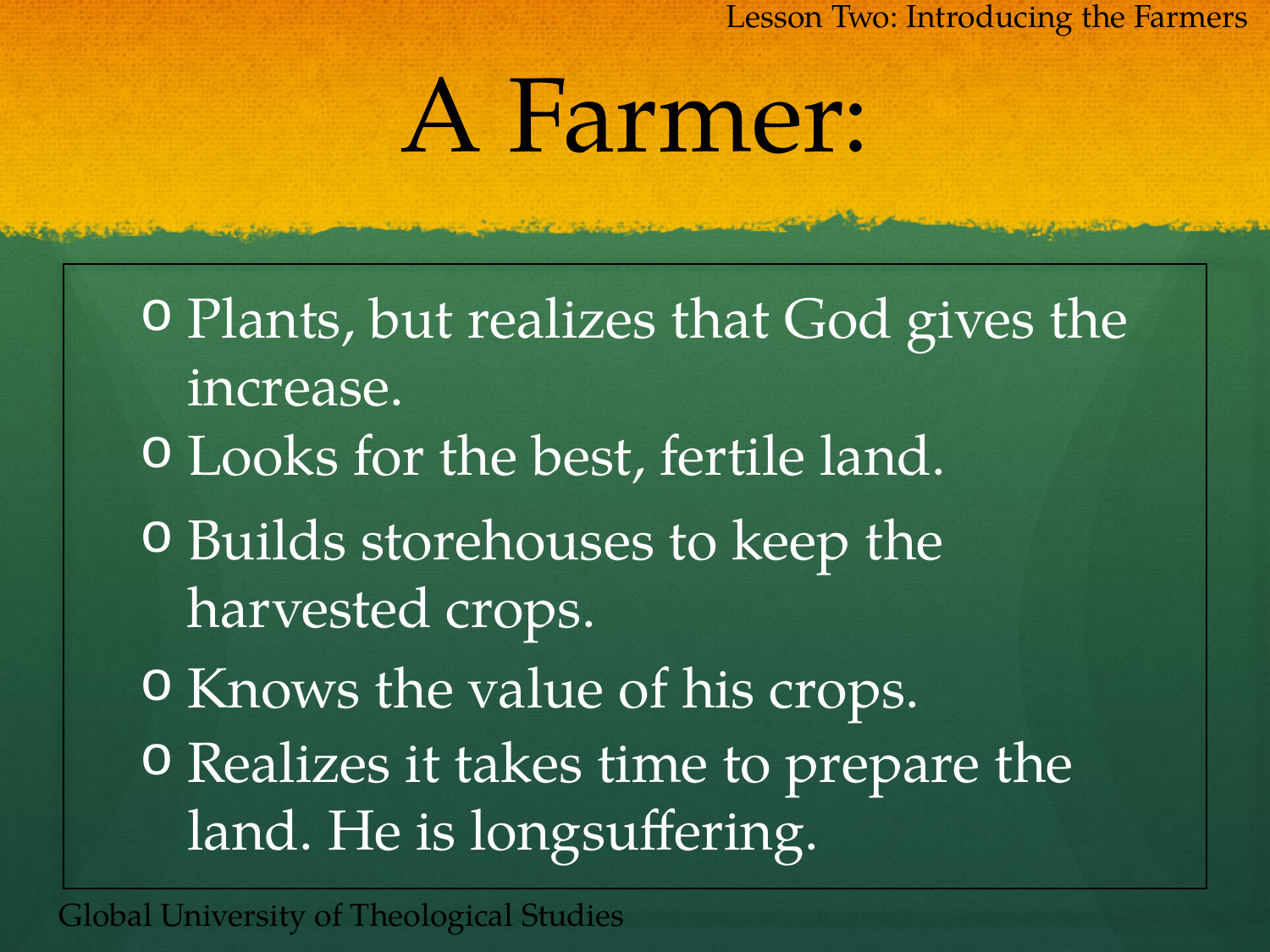

Lesson Two: Introducing the Farmers

# A Farmer:

Plants, but realizes that God gives the increase.
Looks for the best, fertile land.
Builds storehouses to keep the harvested crops.
Knows the value of his crops.
Realizes it takes time to prepare the land. He is longsuffering.
Global University of Theological Studies